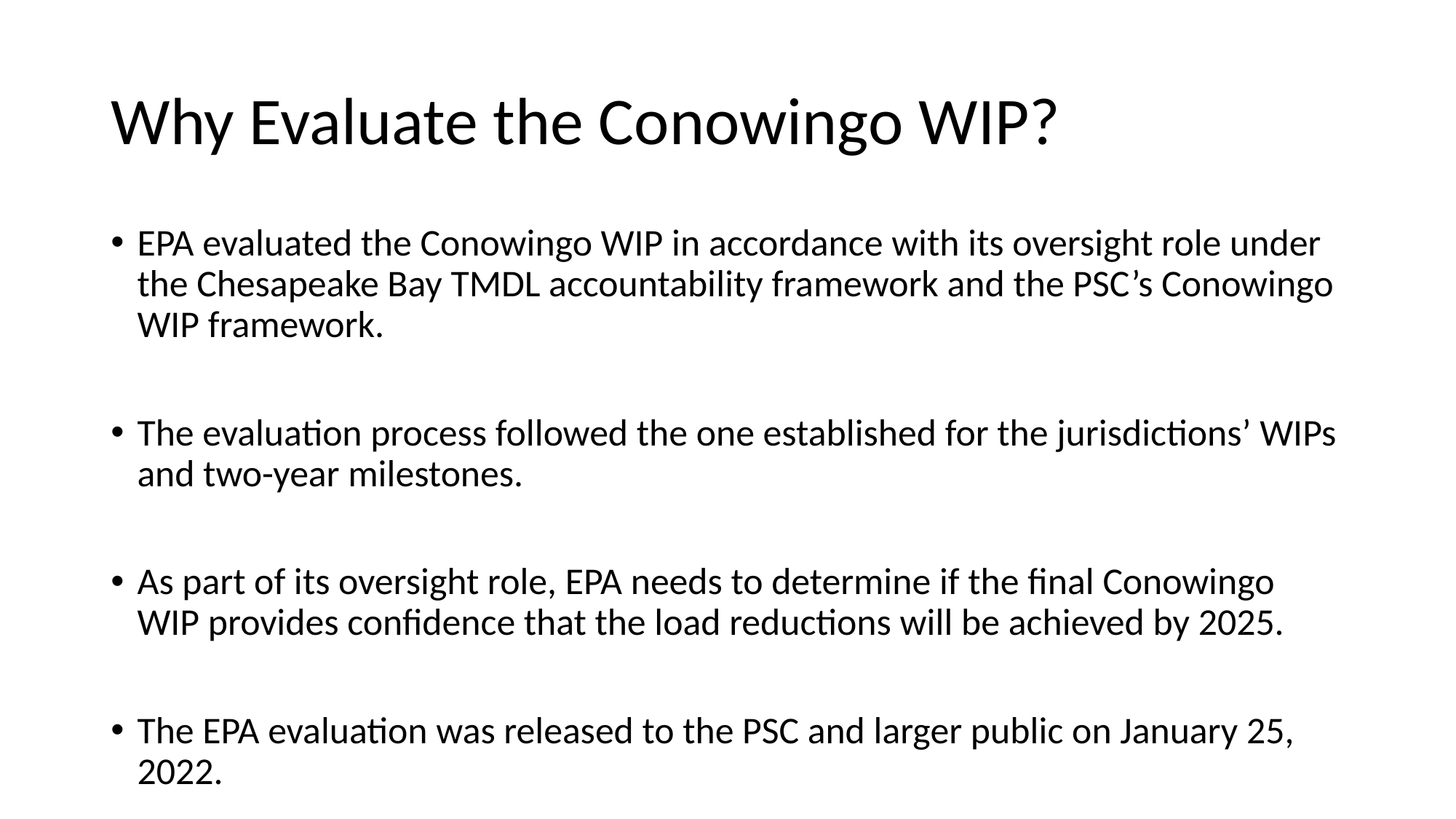

# Why Evaluate the Conowingo WIP?
EPA evaluated the Conowingo WIP in accordance with its oversight role under the Chesapeake Bay TMDL accountability framework and the PSC’s Conowingo WIP framework.

The evaluation process followed the one established for the jurisdictions’ WIPs and two-year milestones.

As part of its oversight role, EPA needs to determine if the final Conowingo WIP provides confidence that the load reductions will be achieved by 2025.

The EPA evaluation was released to the PSC and larger public on January 25, 2022.